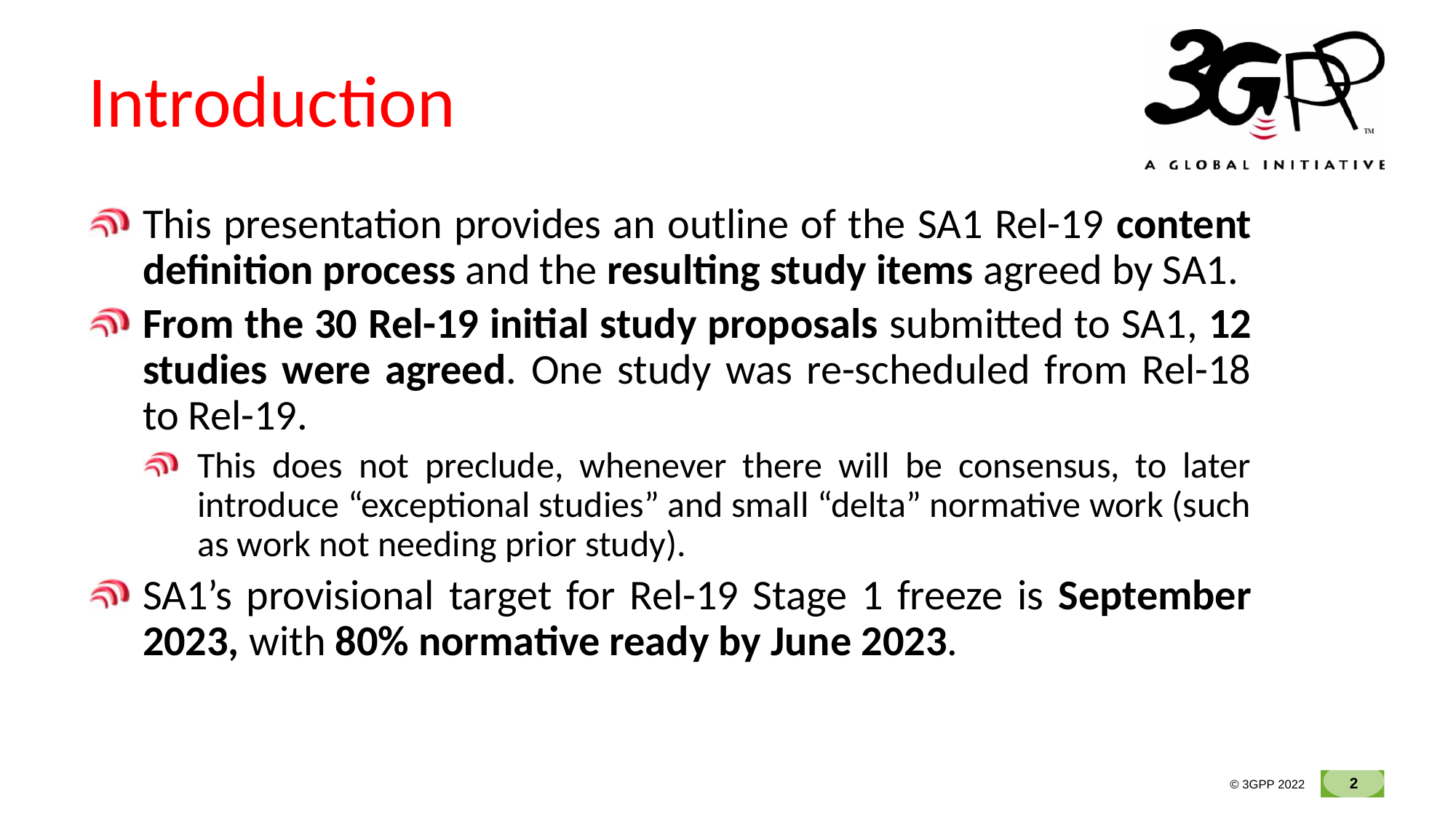

# Introduction
This presentation provides an outline of the SA1 Rel-19 content definition process and the resulting study items agreed by SA1.
From the 30 Rel-19 initial study proposals submitted to SA1, 12 studies were agreed. One study was re-scheduled from Rel-18 to Rel-19.
This does not preclude, whenever there will be consensus, to later introduce “exceptional studies” and small “delta” normative work (such as work not needing prior study).
SA1’s provisional target for Rel-19 Stage 1 freeze is September 2023, with 80% normative ready by June 2023.